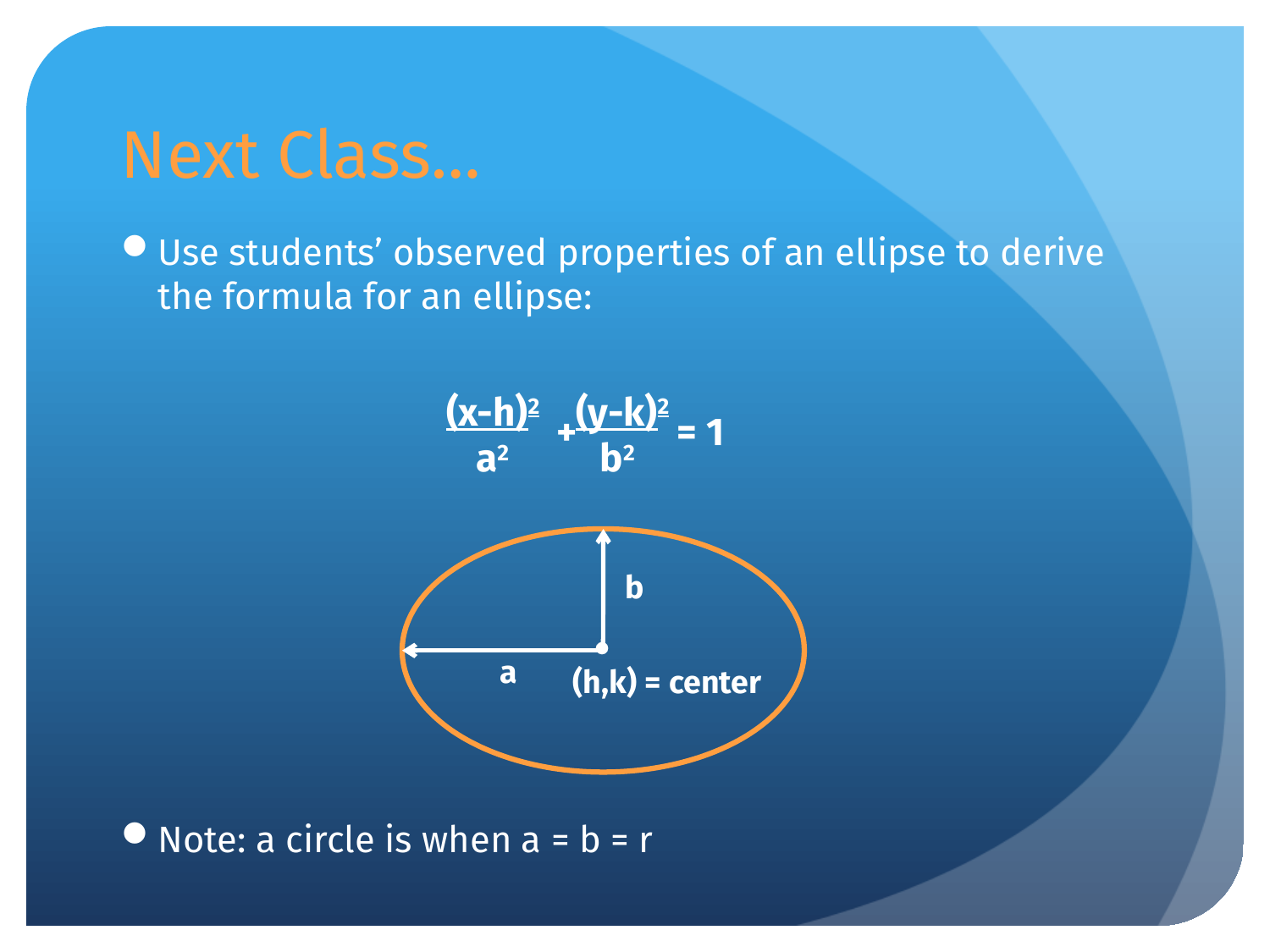

# Next Class…
Use students’ observed properties of an ellipse to derive the formula for an ellipse:

Note: a circle is when a = b = r
(x-h)2    (y-k)2
+           = 1
a2          b2

b
a

(h,k) = center